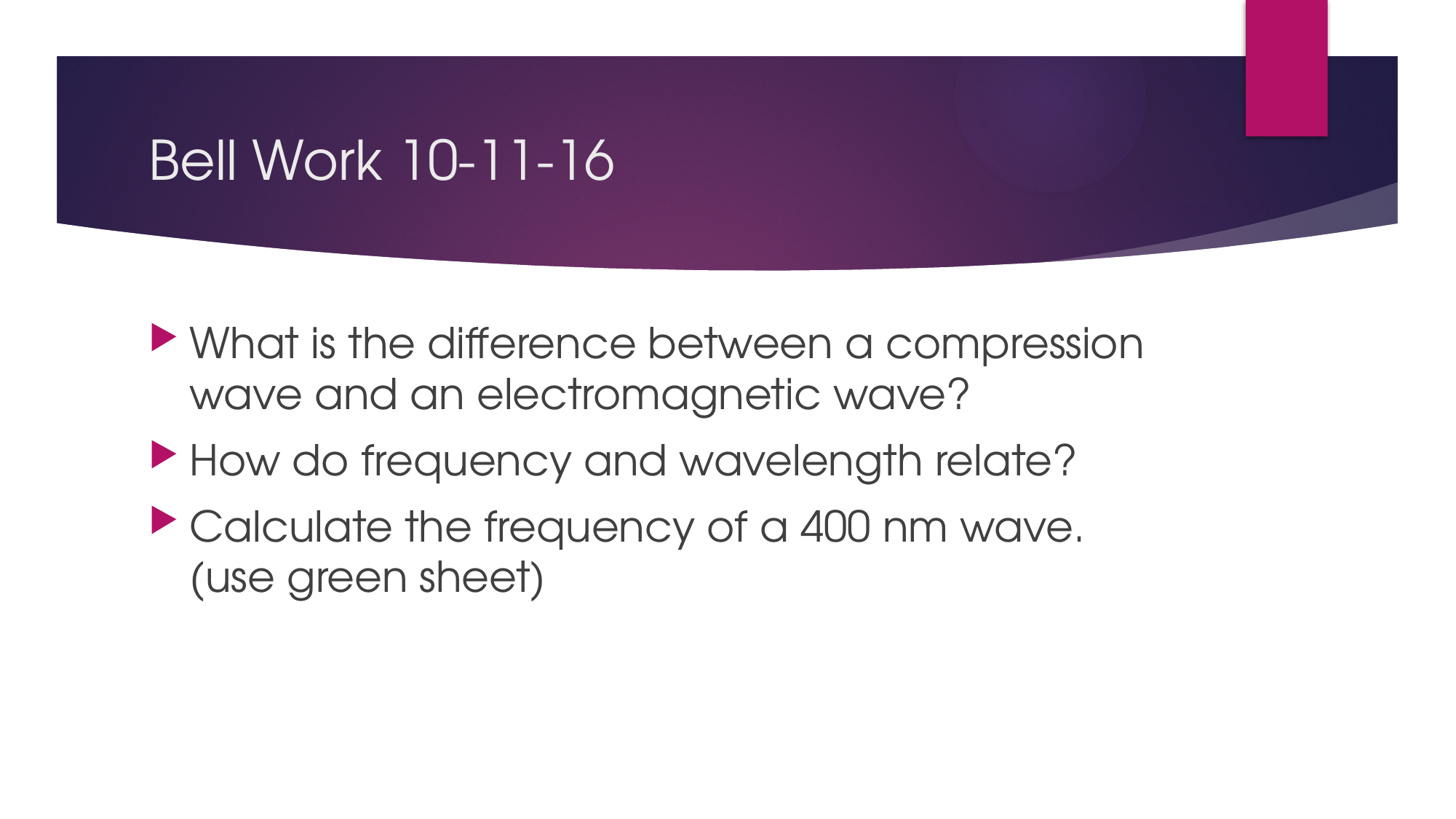

# Bell Work 10-11-16
What is the difference between a compression wave and an electromagnetic wave?
How do frequency and wavelength relate?
Calculate the frequency of a 400 nm wave. (use green sheet)